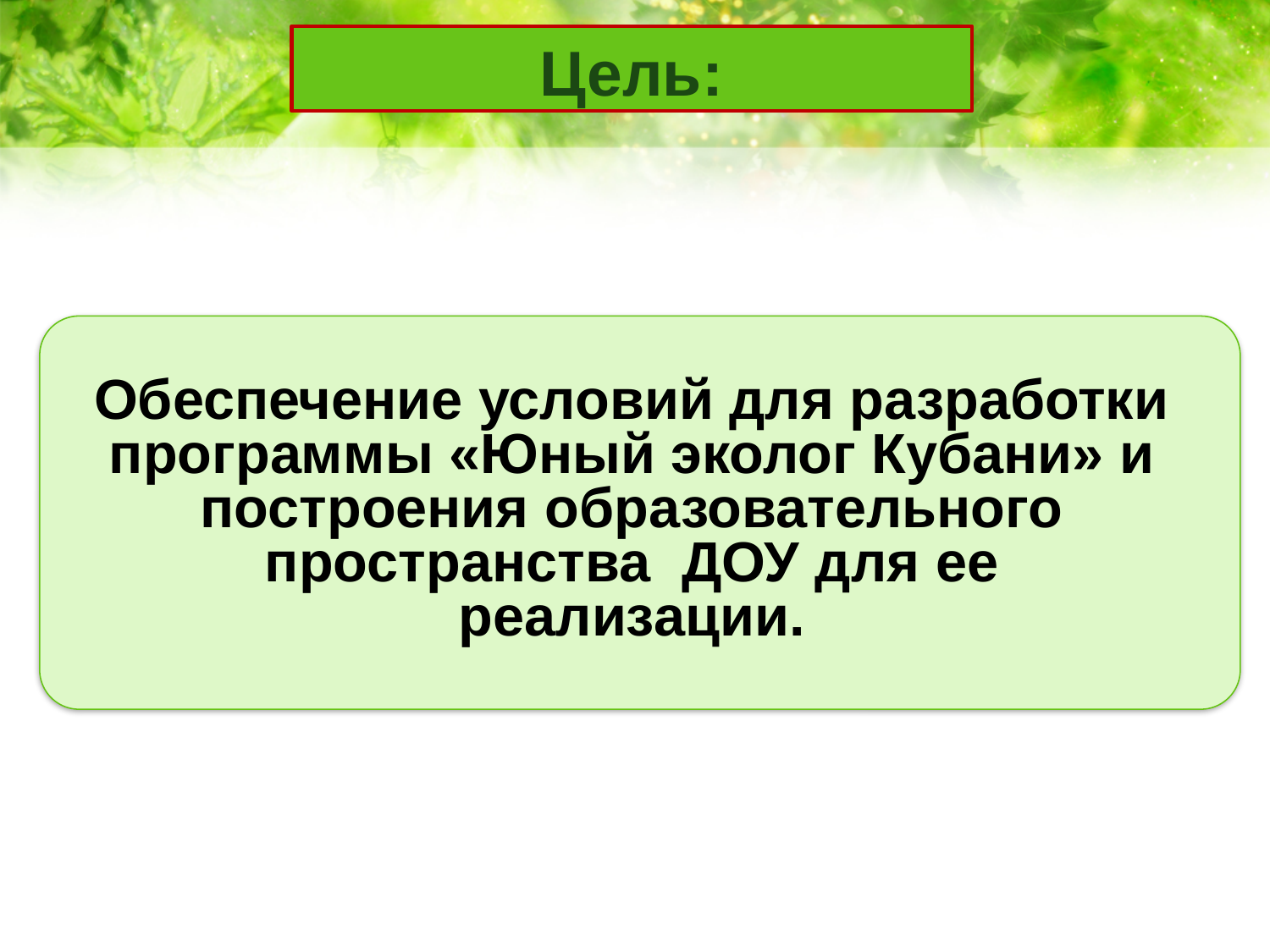

Цель:

Обеспечение условий для разработки программы «Юный эколог Кубани» и построения образовательного пространства  ДОУ для ее реализации.